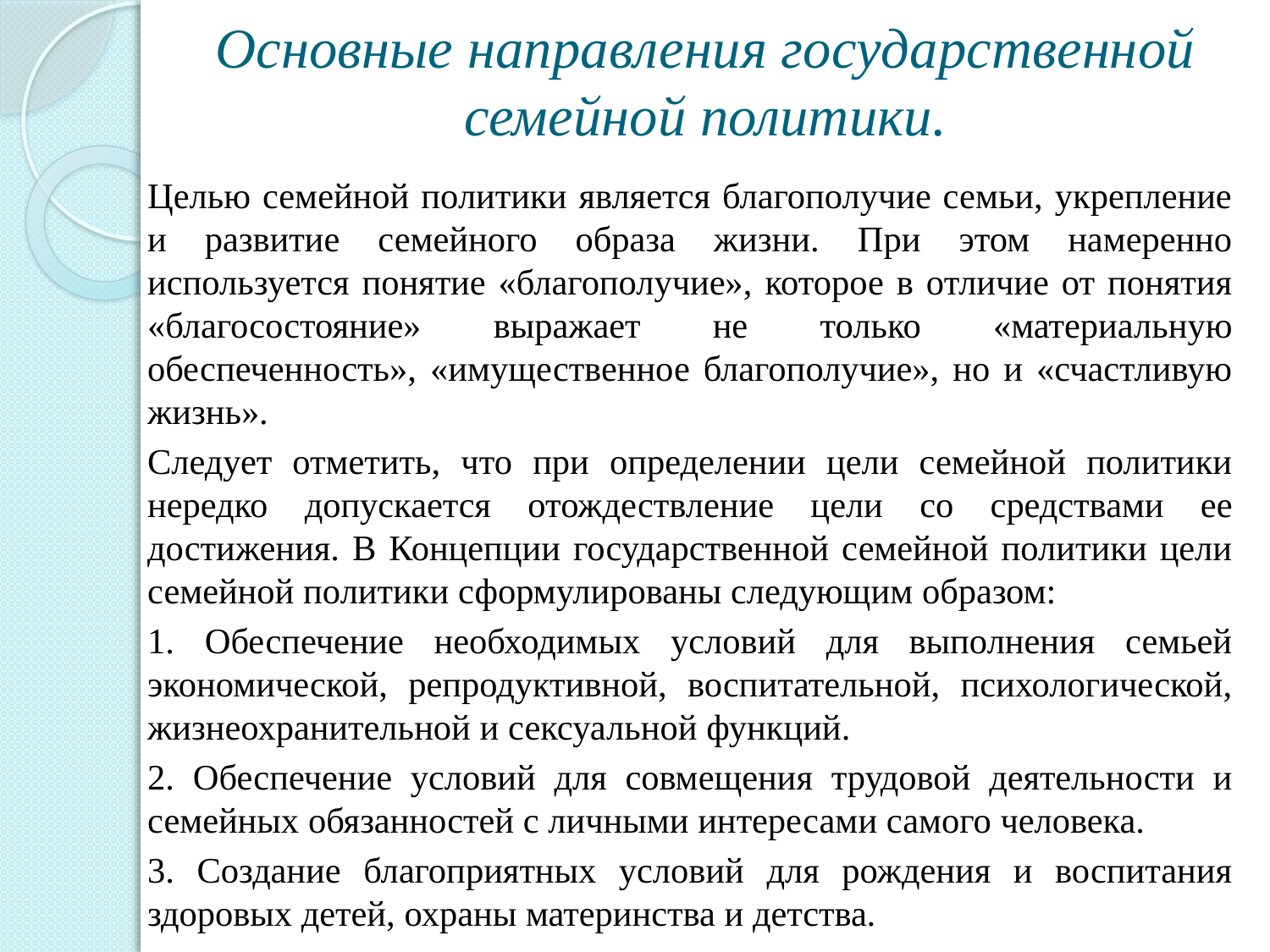

# Основные направления государственной семейной политики.
Целью семейной политики является благополучие семьи, укрепление и развитие семейного образа жизни. При этом намеренно используется понятие «благополучие», которое в отличие от понятия «благосостояние» выражает не только «материальную обеспеченность», «имущественное благополучие», но и «счастливую жизнь».
Следует отметить, что при определении цели семейной политики нередко допускается отождествление цели со средствами ее достижения. В Концепции государственной семейной политики цели семейной политики сформулированы следующим образом:
1. Обеспечение необходимых условий для выполнения семьей экономической, репродуктивной, воспитательной, психологической, жизнеохранительной и сексуальной функций.
2. Обеспечение условий для совмещения трудовой деятельности и семейных обязанностей с личными интересами самого человека.
3. Создание благоприятных условий для рождения и воспитания здоровых детей, охраны материнства и детства.